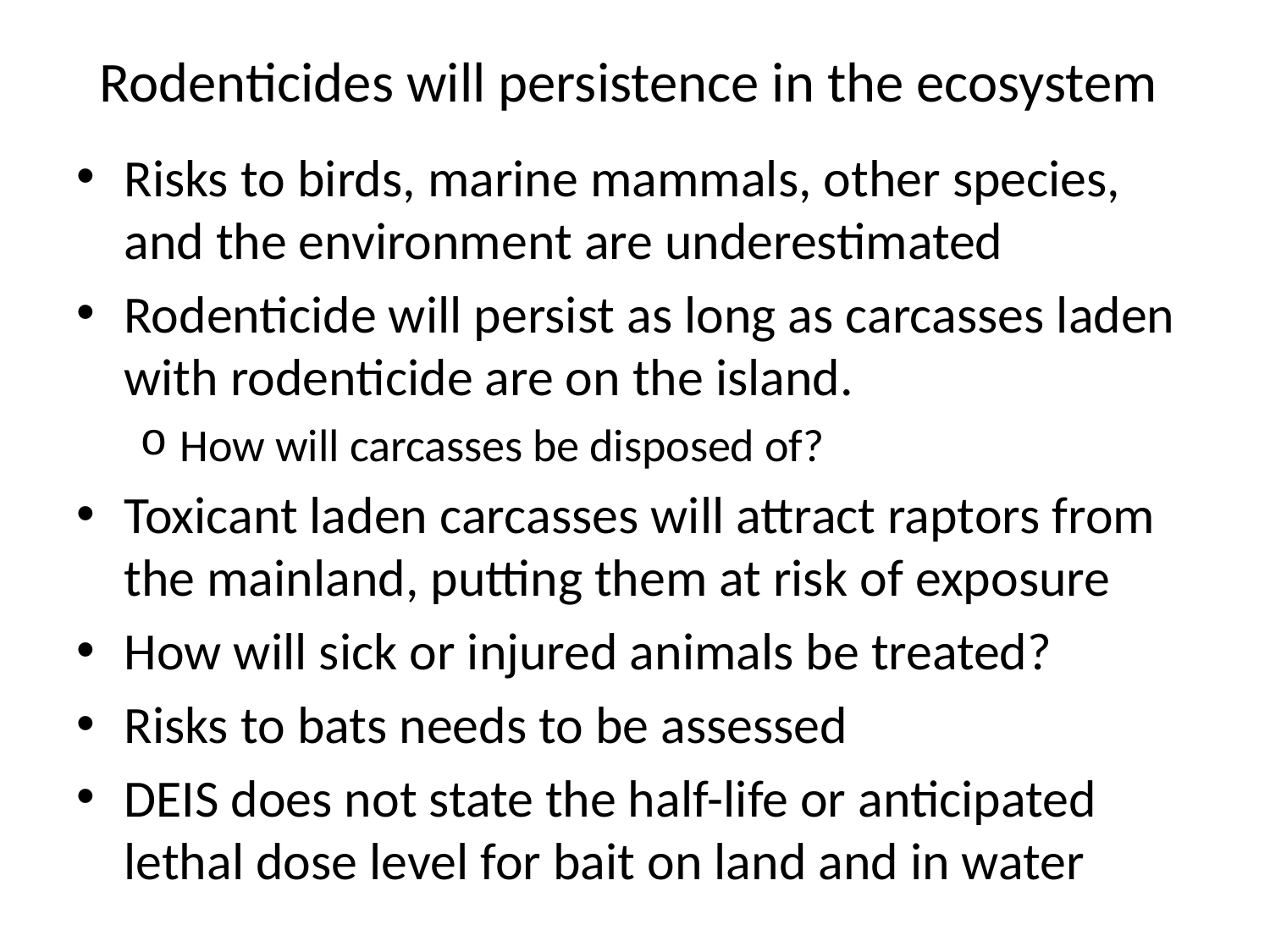

# Rodenticides will persistence in the ecosystem
Risks to birds, marine mammals, other species, and the environment are underestimated
Rodenticide will persist as long as carcasses laden with rodenticide are on the island.
How will carcasses be disposed of?
Toxicant laden carcasses will attract raptors from the mainland, putting them at risk of exposure
How will sick or injured animals be treated?
Risks to bats needs to be assessed
DEIS does not state the half-life or anticipated lethal dose level for bait on land and in water